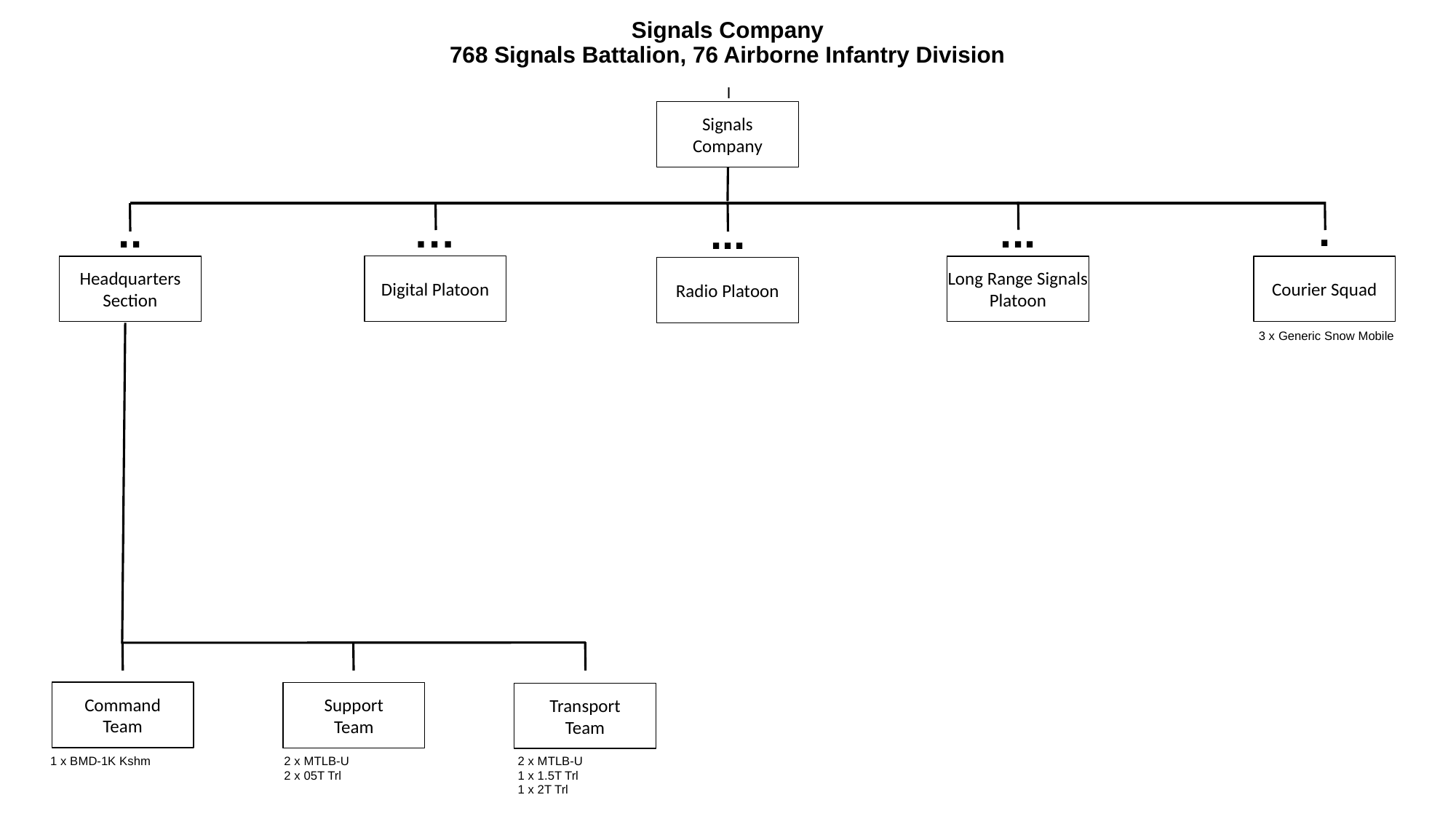

# Signals Company 768 Signals Battalion, 76 Airborne Infantry Division
I
Signals
Company
.
..
…
...
...
Digital Platoon
Headquarters
Section
Long Range Signals Platoon
Courier Squad
Radio Platoon
3 x Generic Snow Mobile
Command
Team
Support
Team
Transport
Team
1 x BMD-1K Kshm
2 x MTLB-U
2 x 05T Trl
2 x MTLB-U
1 x 1.5T Trl
1 x 2T Trl